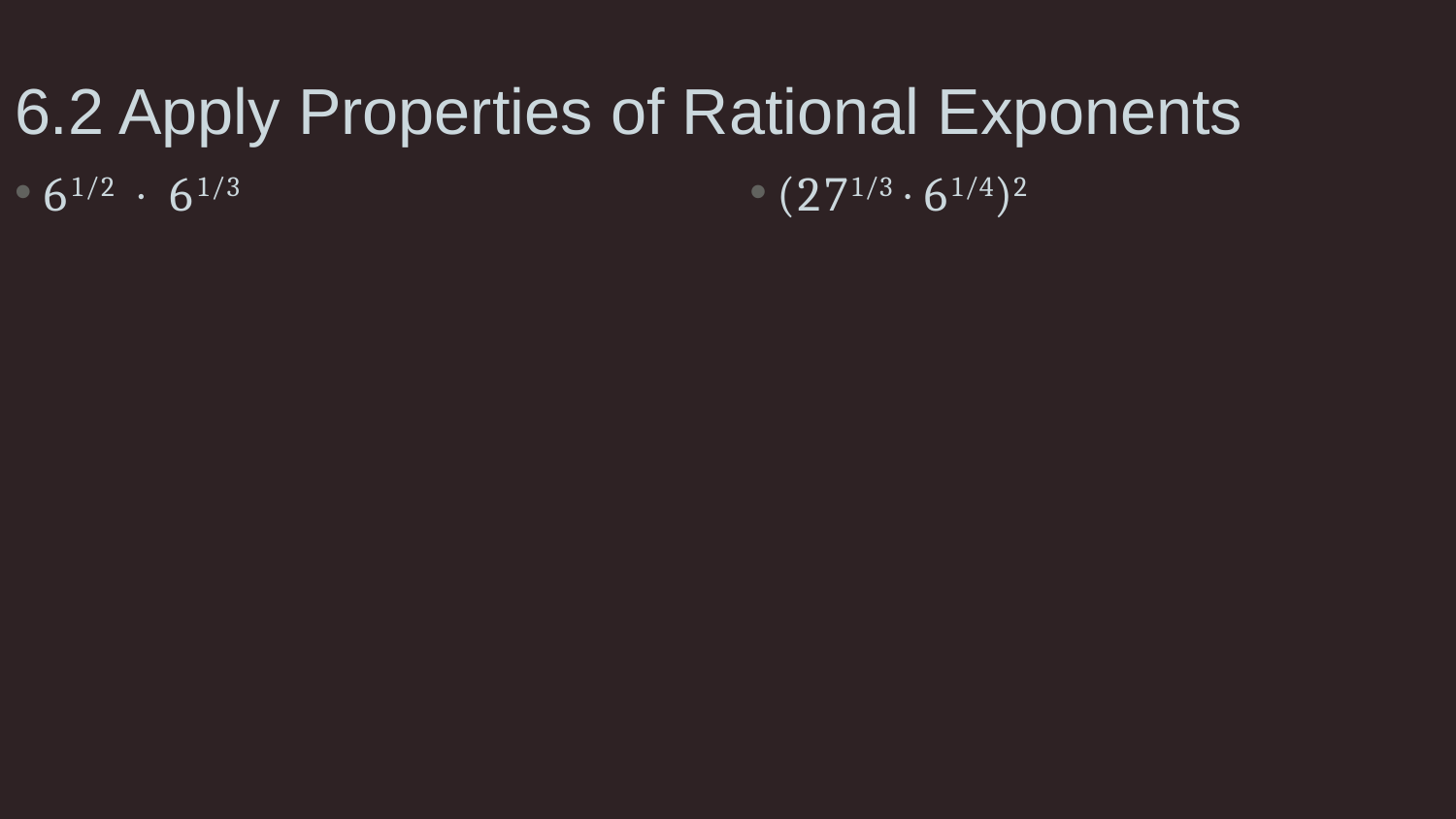

# 6.2 Apply Properties of Rational Exponents
61/2 ⋅ 61/3

(271/3⋅61/4)2